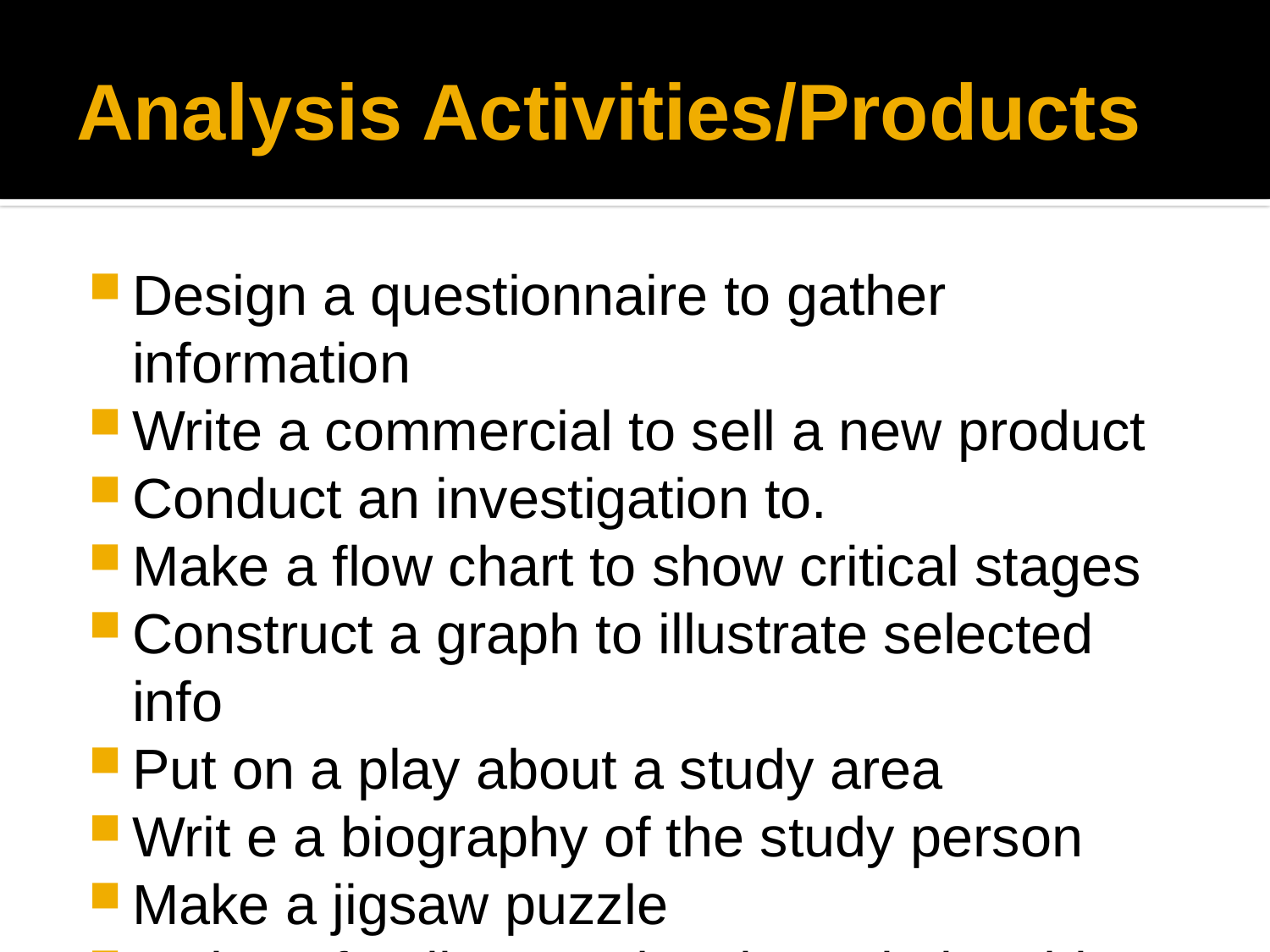

# Analysis Activities/Products
Design a questionnaire to gather information
Write a commercial to sell a new product
Conduct an investigation to.
Make a flow chart to show critical stages
Construct a graph to illustrate selected info
Put on a play about a study area
Writ e a biography of the study person
Make a jigsaw puzzle
Make a family tree showing relationships